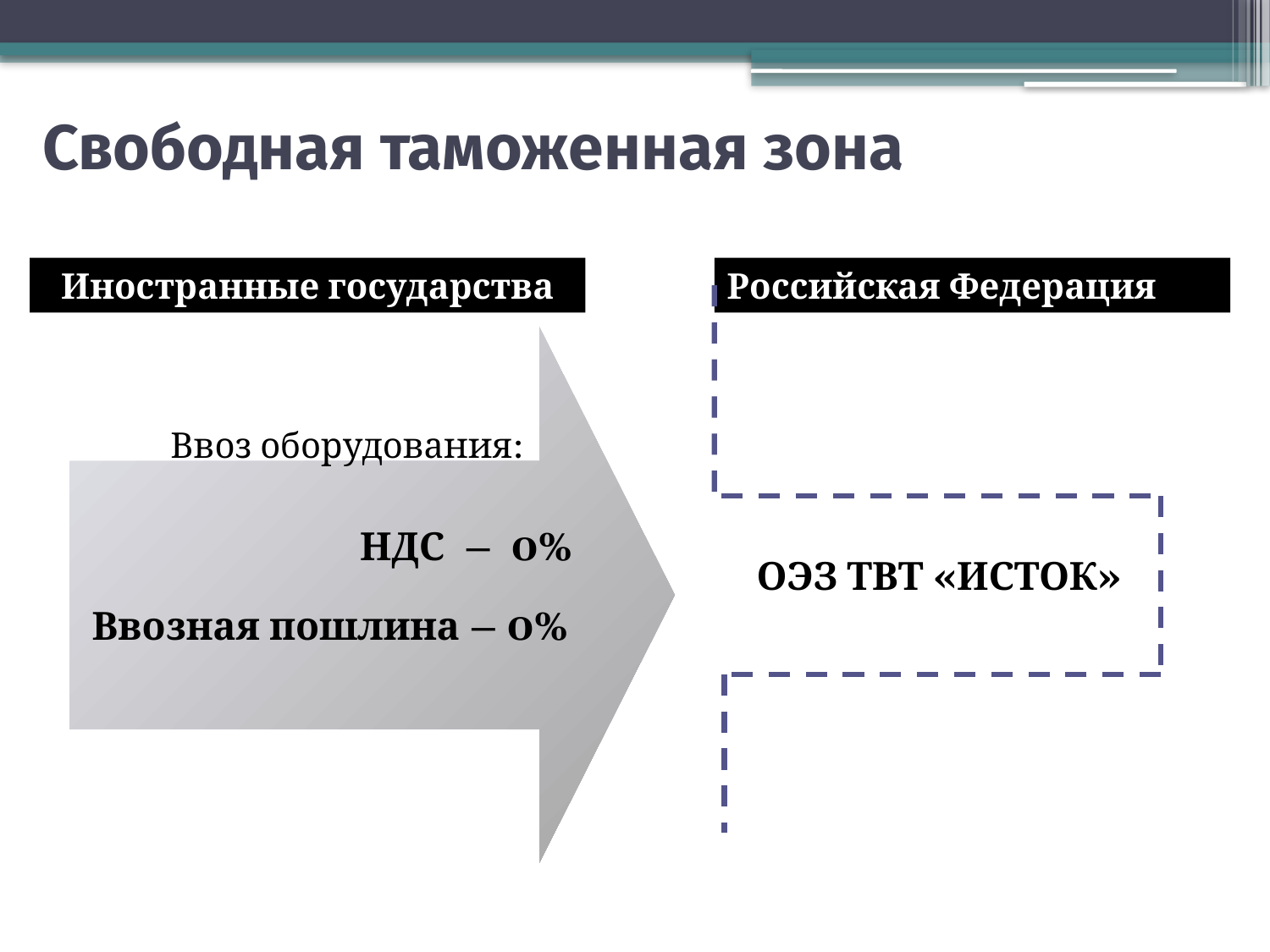

# Свободная таможенная зона
Иностранные государства
Российская Федерация

Ввоз оборудования:
НДС  –  0%
ОЭЗ ТВТ «ИСТОК»
Ввозная пошлина – 0%